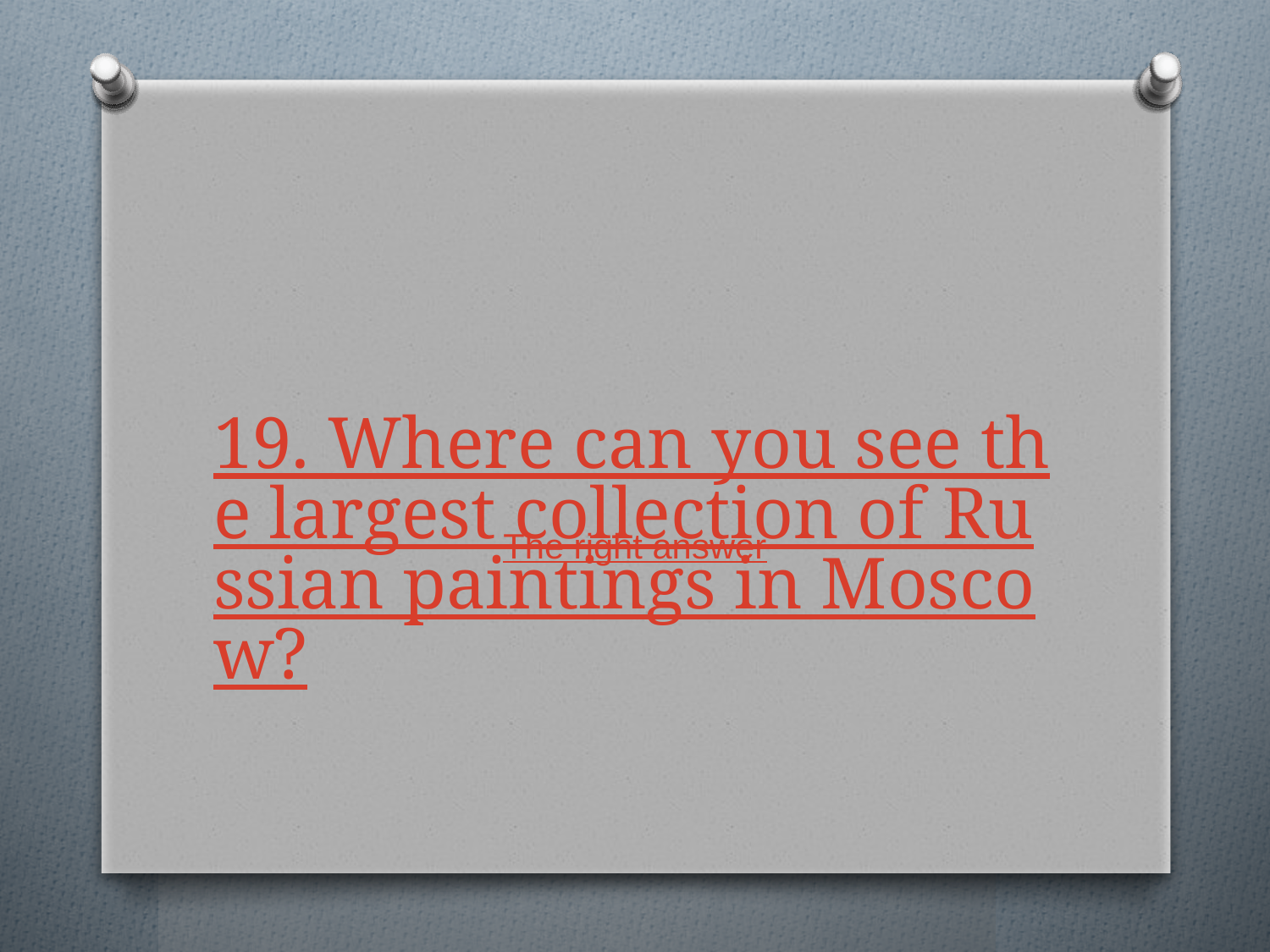

# 19. Where can you see the largest collection of Russian paintings in Moscow?
The right answer